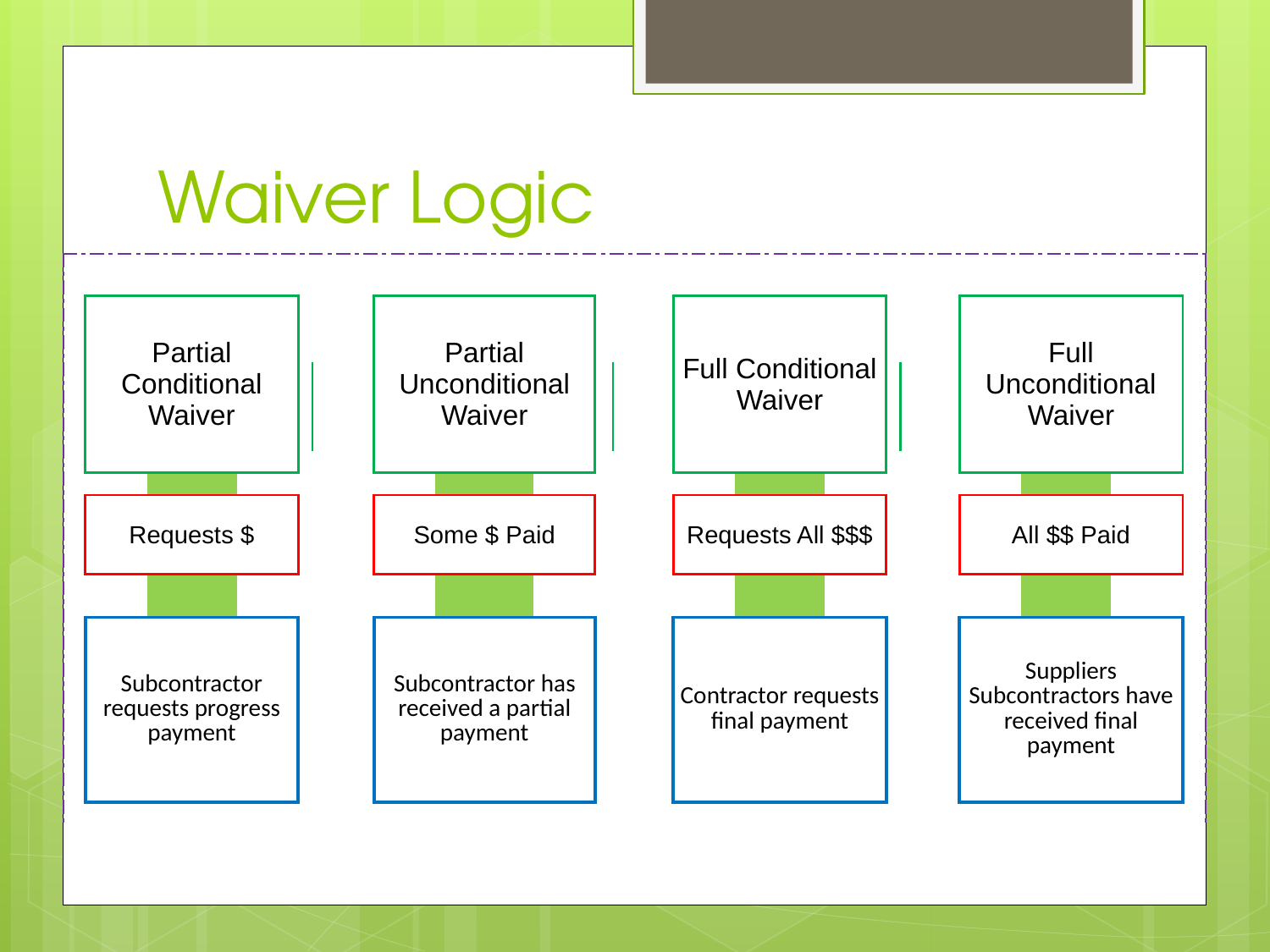

# Waiver Logic
|  |  |  |  |  |  |  |  |  |  |  |  |  |  |  |  |  |  |  |  |  |  |  |  |  |  |  |
| --- | --- | --- | --- | --- | --- | --- | --- | --- | --- | --- | --- | --- | --- | --- | --- | --- | --- | --- | --- | --- | --- | --- | --- | --- | --- | --- |
|  |  |  |  |  |  |  |  |  |  |  |  |  |  |  |  |  |  |  |  |  |  |  |  |  |  |  |
|  |  |  |  |  |  |  |  |  |  |  |  |  |  |  |  |  |  |  |  |  |  |  |  |  |  |  |
|  | Partial Conditional Waiver |  |  |  |  |  |  | Partial Unconditional Waiver |  |  |  |  |  |  | Full Conditional Waiver |  |  |  |  |  |  | Full Unconditional Waiver |  |  |  |  |
|  |  |  |  |  |  |  |  |  |  |  |  |  |  |  |  |  |  |  |  |  |  |  |  |  |  |  |
|  |  |  |  |  |  |  |  |  |  |  |  |  |  |  |  |  |  |  |  |  |  |  |  |  |  |  |
|  |  |  |  |  |  |  |  |  |  |  |  |  |  |  |  |  |  |  |  |  |  |  |  |  |  |  |
|  |  |  |  |  |  |  |  |  |  |  |  |  |  |  |  |  |  |  |  |  |  |  |  |  |  |  |
|  | Requests $ |  |  |  |  |  |  | Some $ Paid |  |  |  |  |  |  | Requests All $$$ |  |  |  |  |  |  | All $$ Paid |  |  |  |  |
|  |  |  |  |  |  |  |  |  |  |  |  |  |  |  |  |  |  |  |  |  |  |  |  |  |  |  |
|  |  |  |  |  |  |  |  |  |  |  |  |  |  |  |  |  |  |  |  |  |  |  |  |  |  |  |
|  |  |  |  |  |  |  |  |  |  |  |  |  |  |  |  |  |  |  |  |  |  |  |  |  |  |  |
|  |  |  |  |  |  |  |  |  |  |  |  |  |  |  |  |  |  |  |  |  |  |  |  |  |  |  |
|  | Subcontractor requests progress payment |  |  |  |  |  |  | Subcontractor has received a partial payment |  |  |  |  |  |  | Contractor requests final payment |  |  |  |  |  |  | Suppliers Subcontractors have received final payment |  |  |  |  |
|  |  |  |  |  |  |  |  |  |  |  |  |  |  |  |  |  |  |  |  |  |  |  |  |  |  |  |